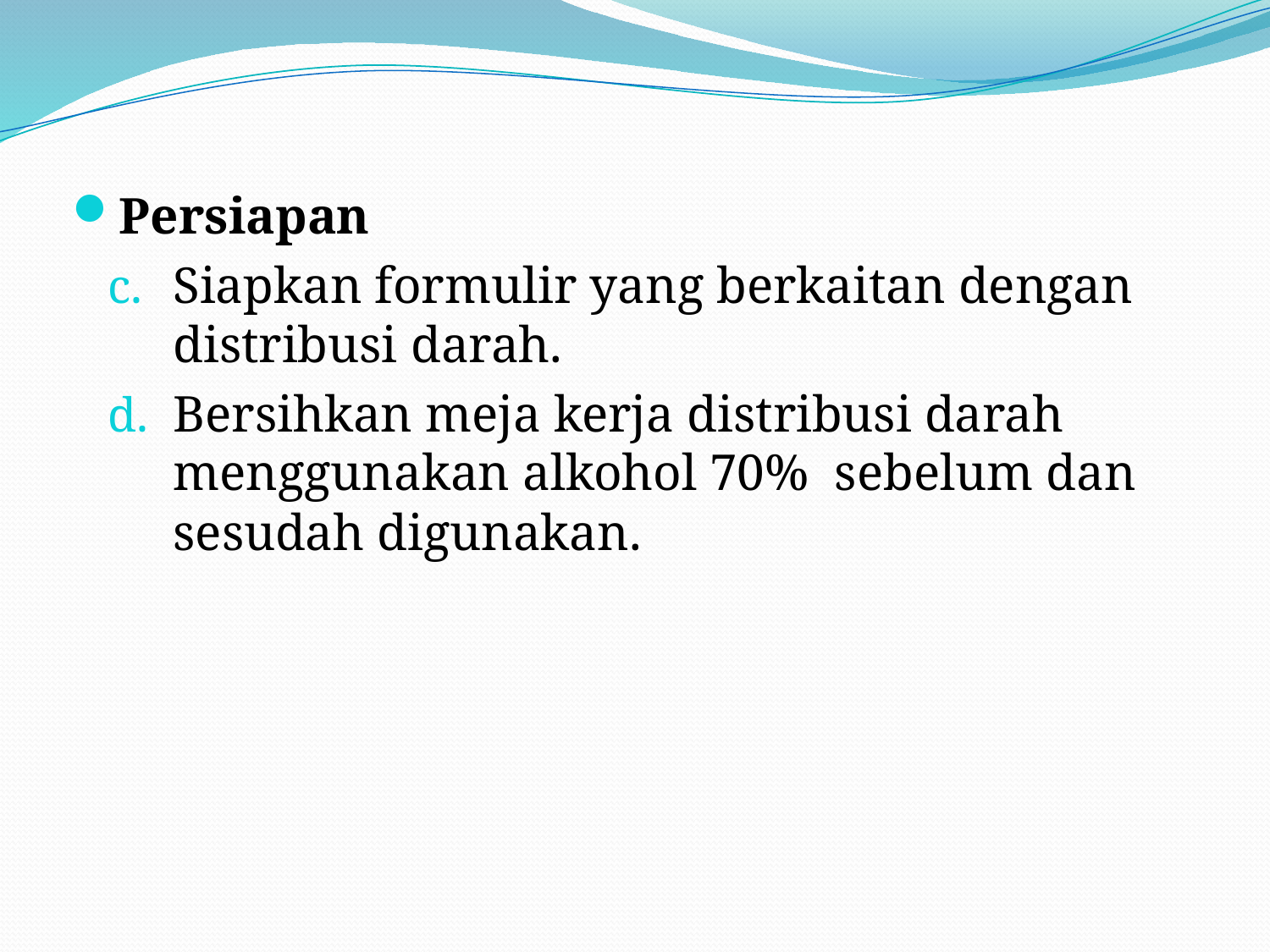

Persiapan
Siapkan formulir yang berkaitan dengan  distribusi darah.
Bersihkan meja kerja distribusi darah menggunakan alkohol 70%  sebelum dan sesudah digunakan.